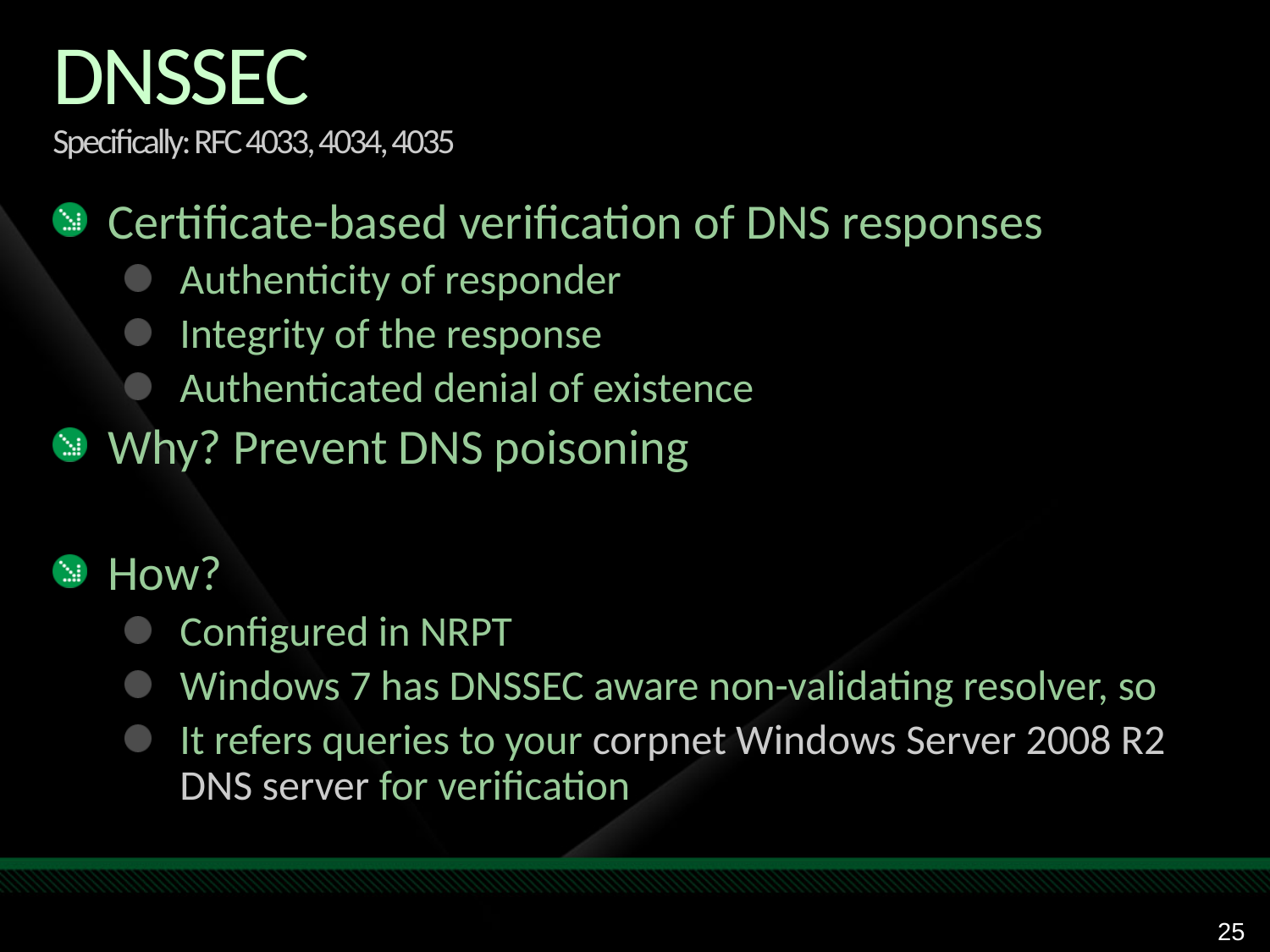

# DNSSEC Specifically: RFC 4033, 4034, 4035
Certificate-based verification of DNS responses
Authenticity of responder
Integrity of the response
Authenticated denial of existence
Why? Prevent DNS poisoning

How?
Configured in NRPT
Windows 7 has DNSSEC aware non-validating resolver, so
It refers queries to your corpnet Windows Server 2008 R2 DNS server for verification